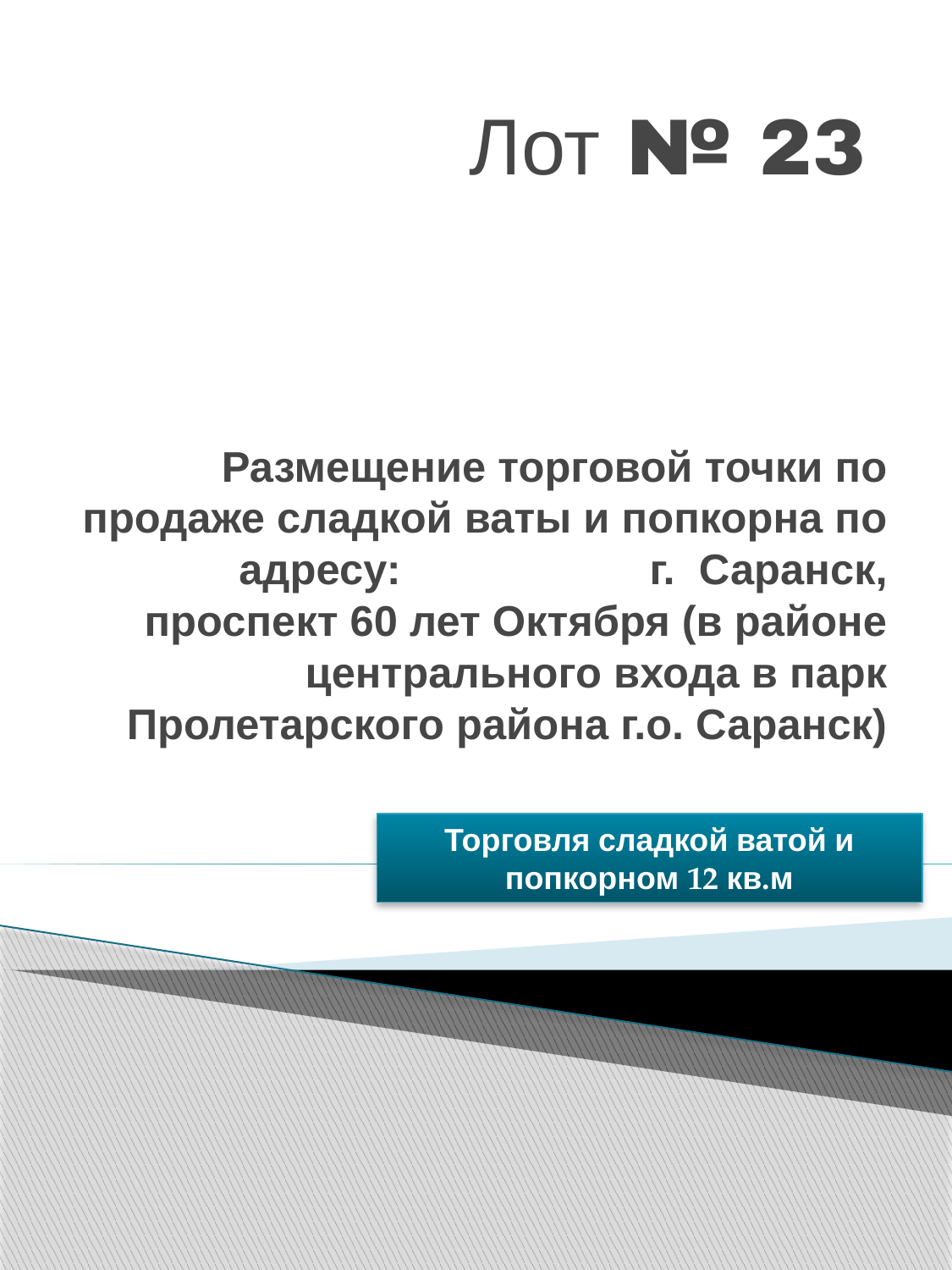

Лот № 23
# Размещение торговой точки по продаже сладкой ваты и попкорна по адресу:                     г.  Саранск, проспект 60 лет Октября (в районе центрального входа в парк Пролетарского района г.о. Саранск)
Торговля сладкой ватой и попкорном 12 кв.м